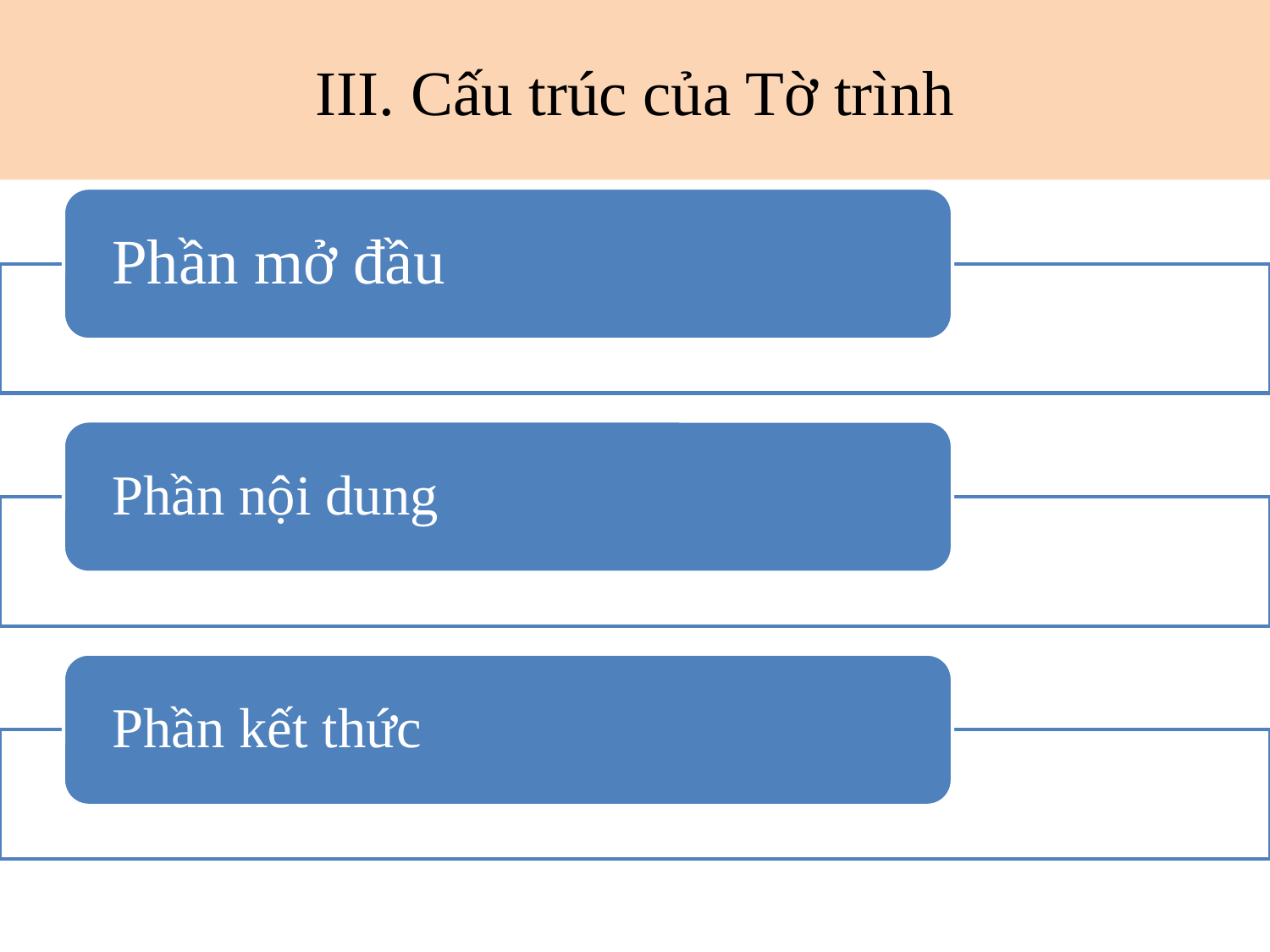

# III. Cấu trúc của Tờ trình

Phần mở đầu
Phần nội dung
Phần kết thức